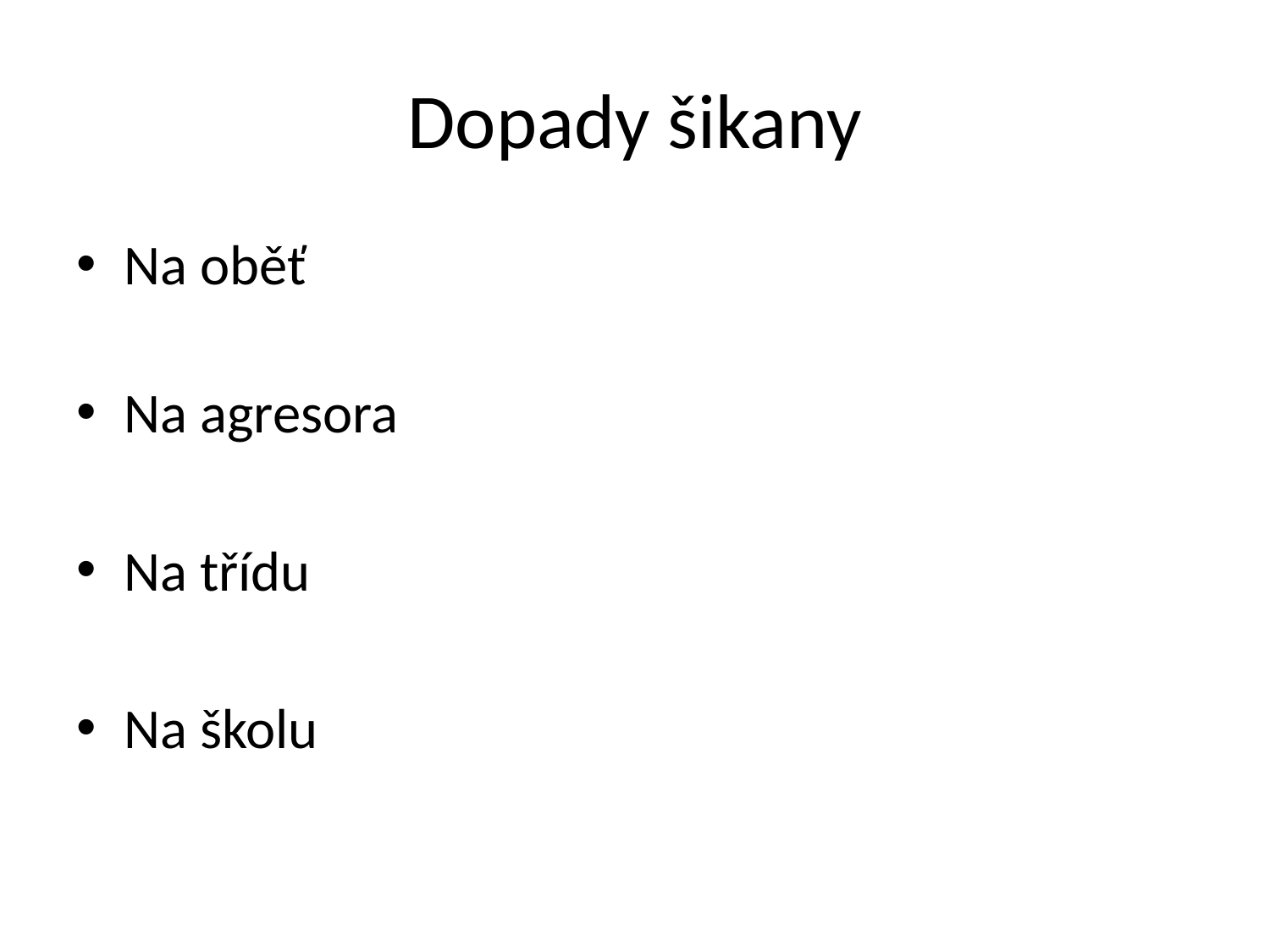

# Dopady šikany
Na oběť

Na agresora

Na třídu

Na školu